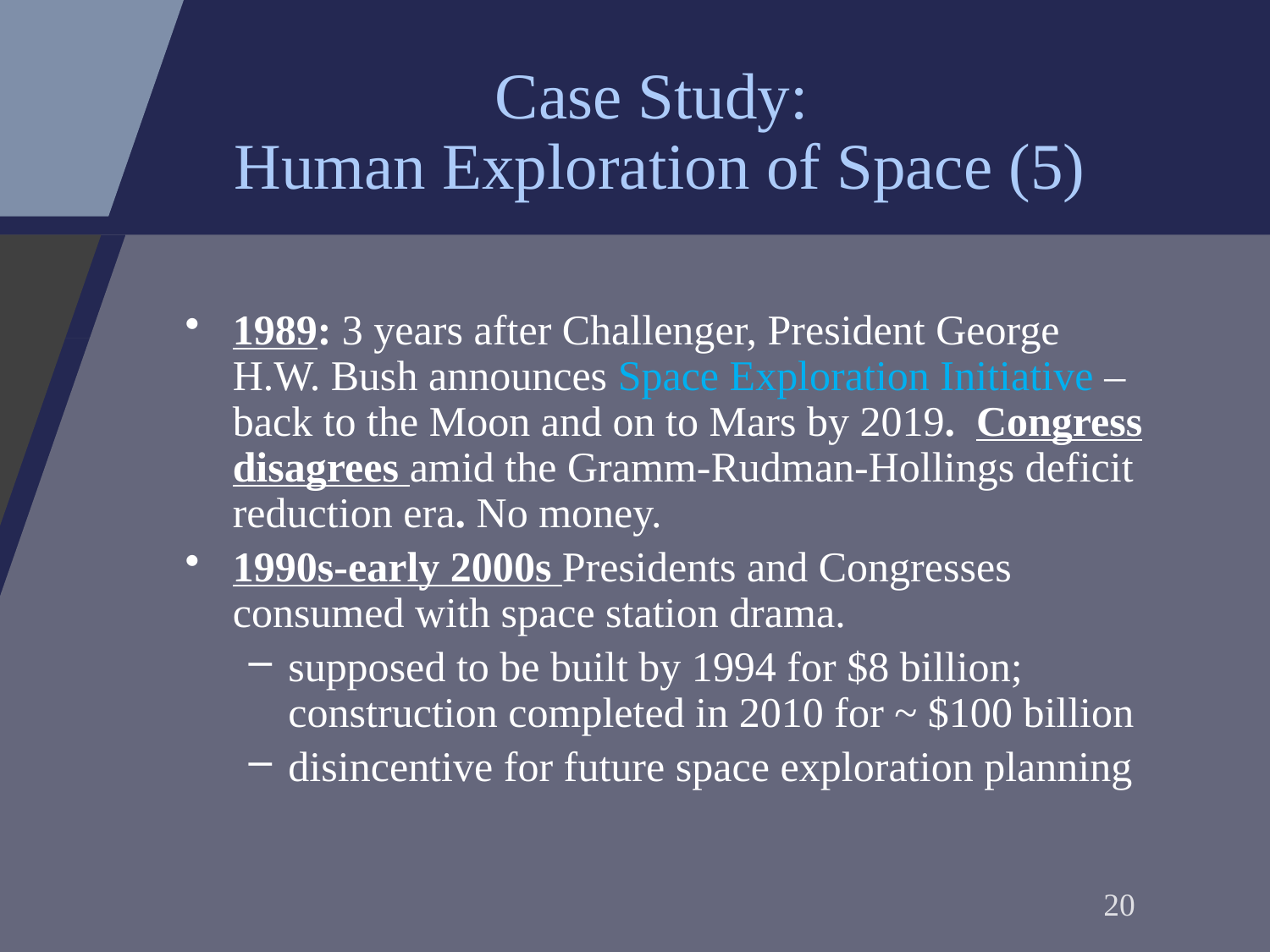

# Case Study: Human Exploration of Space (5)

1989: 3 years after Challenger, President George H.W. Bush announces Space Exploration Initiative – back to the Moon and on to Mars by 2019.  Congress disagrees amid the Gramm-Rudman-Hollings deficit reduction era. No money.
1990s-early 2000s Presidents and Congresses consumed with space station drama.
supposed to be built by 1994 for $8 billion; construction completed in 2010 for ~ $100 billion
disincentive for future space exploration planning
20